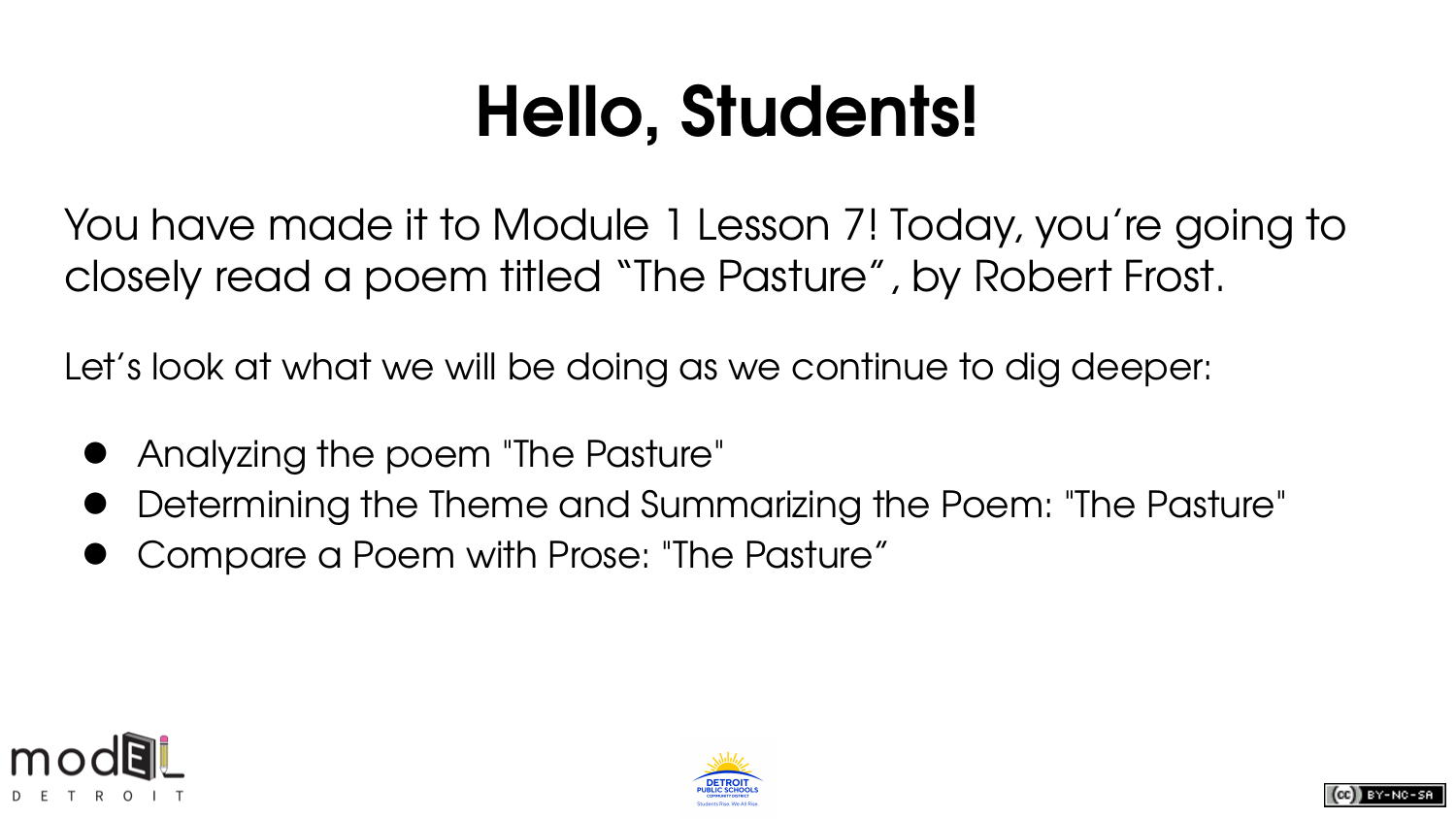

# Hello, Students!
You have made it to Module 1 Lesson 7! Today, you’re going to closely read a poem titled “The Pasture”, by Robert Frost.

Let’s look at what we will be doing as we continue to dig deeper:

Analyzing the poem "The Pasture"
Determining the Theme and Summarizing the Poem: "The Pasture"
Compare a Poem with Prose: "The Pasture”